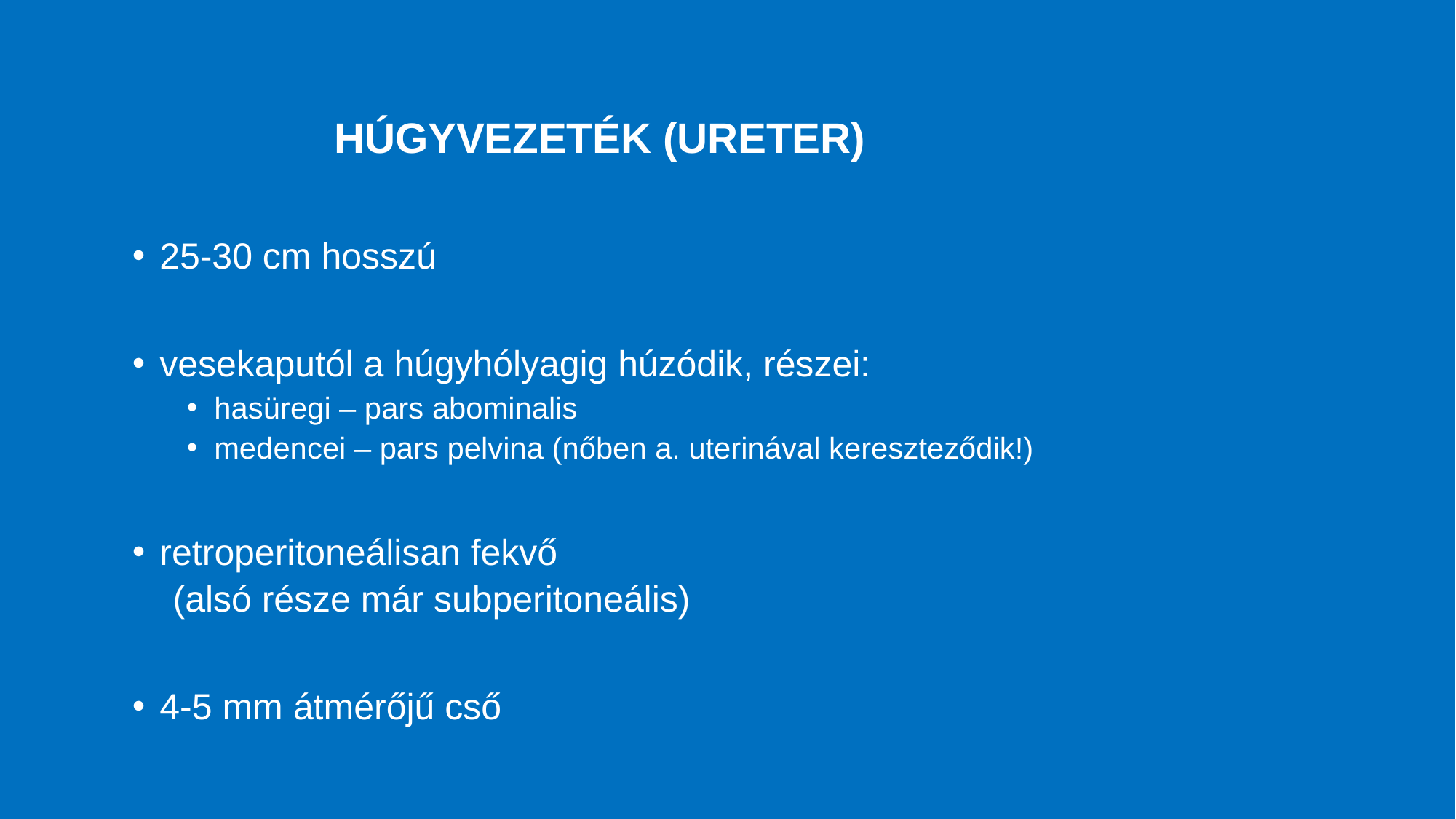

# Húgyvezeték (ureter)
25-30 cm hosszú

vesekaputól a húgyhólyagig húzódik, részei:
hasüregi – pars abominalis
medencei – pars pelvina (nőben a. uterinával kereszteződik!)

retroperitoneálisan fekvő
    (alsó része már subperitoneális)

4-5 mm átmérőjű cső